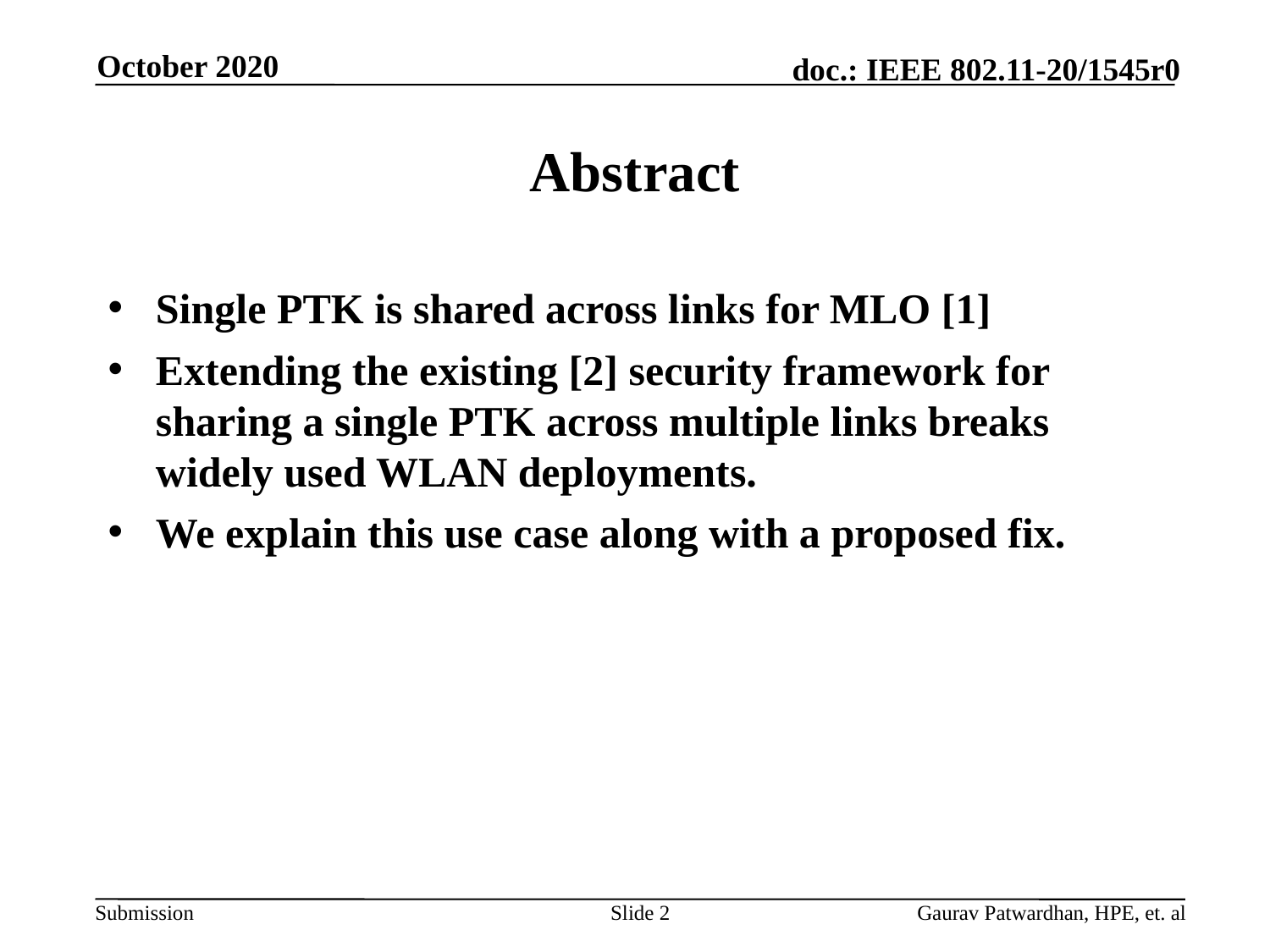

October 2020
# Abstract
Single PTK is shared across links for MLO [1]
Extending the existing [2] security framework for sharing a single PTK across multiple links breaks widely used WLAN deployments.
We explain this use case along with a proposed fix.
Slide 2
Gaurav Patwardhan, HPE, et. al